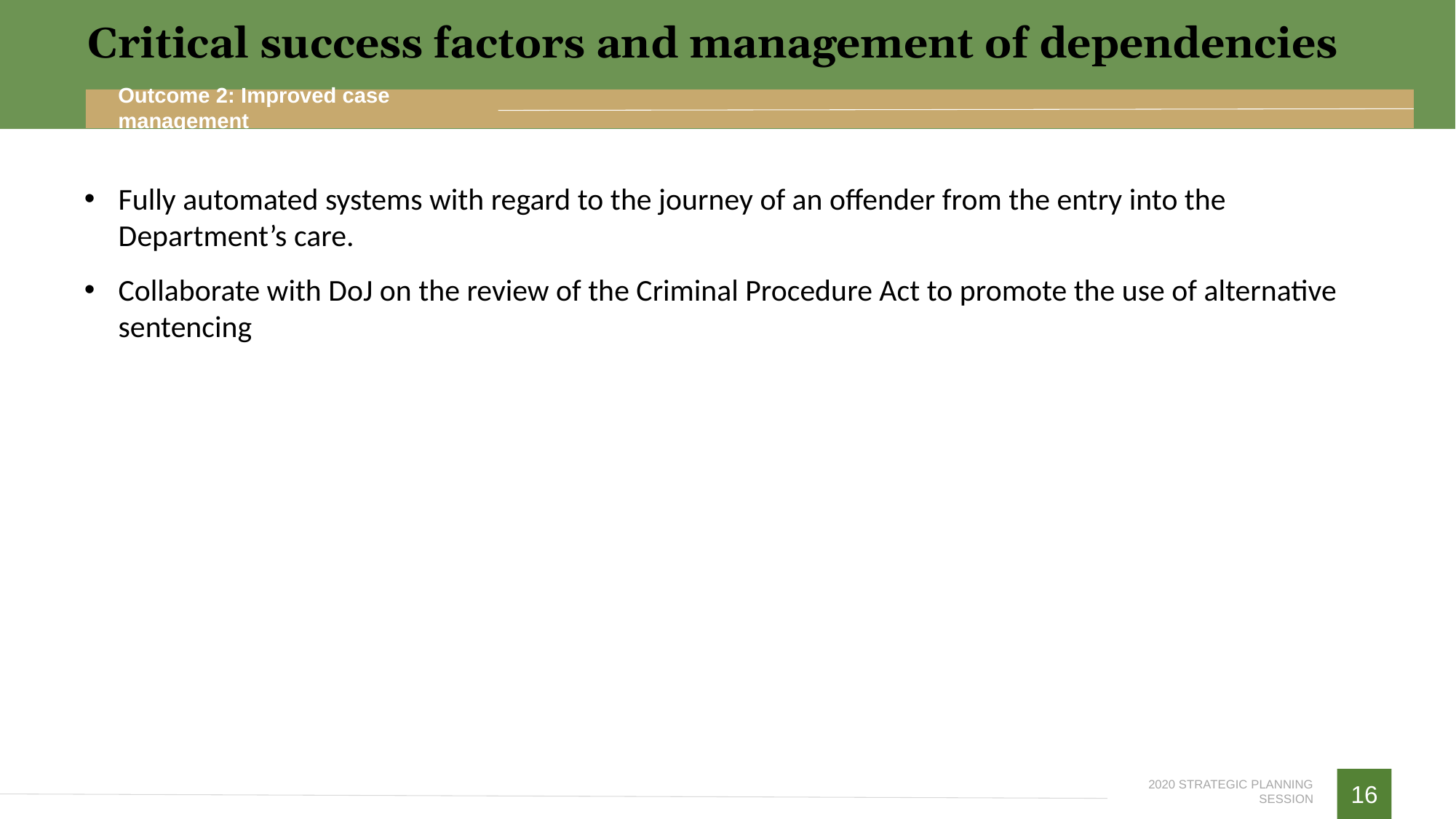

Critical success factors and management of dependencies
Outcome 2: Improved case management
Fully automated systems with regard to the journey of an offender from the entry into the Department’s care.
Collaborate with DoJ on the review of the Criminal Procedure Act to promote the use of alternative sentencing